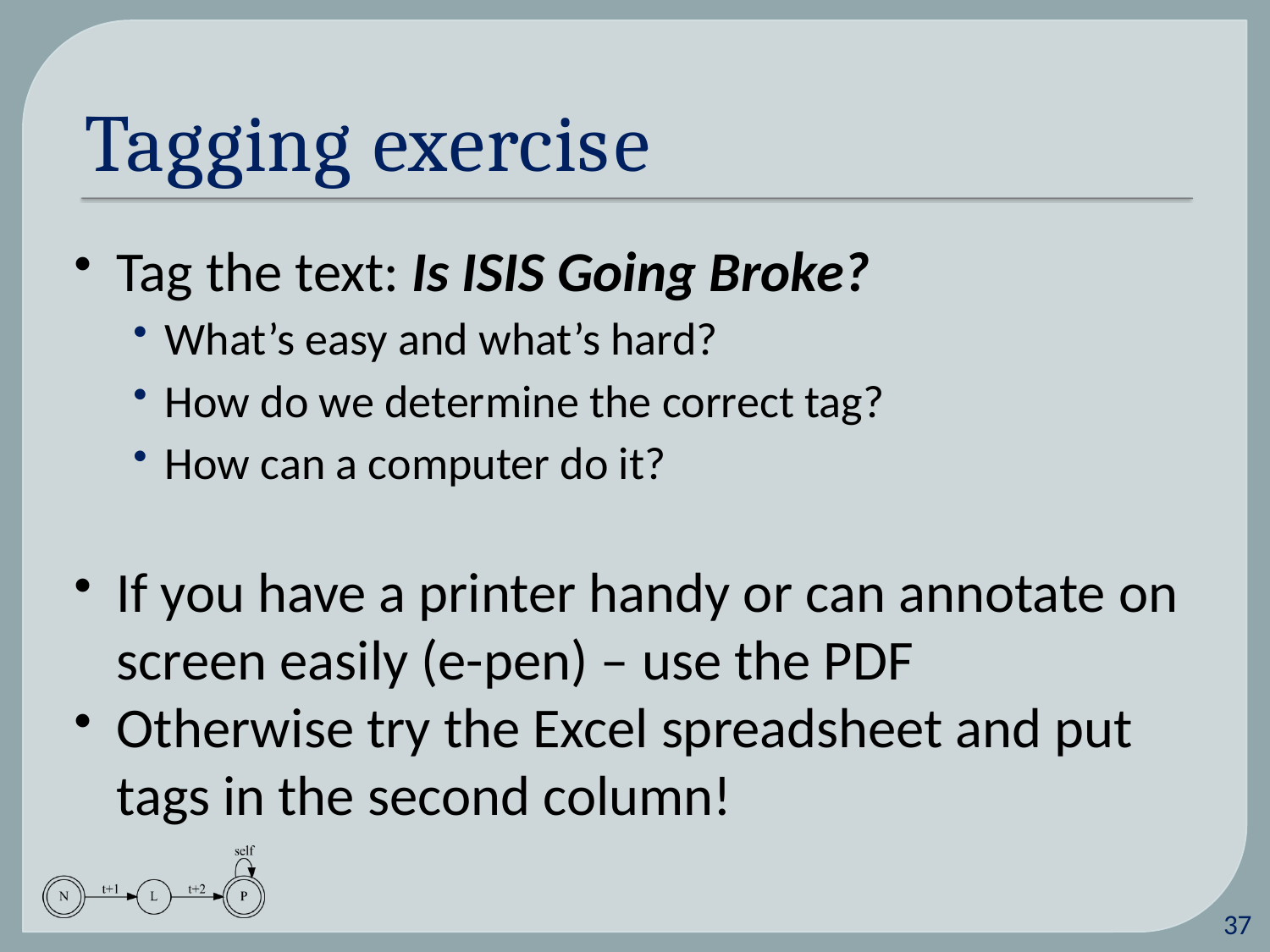

# Tagging exercise
Tag the text: Is ISIS Going Broke?
What’s easy and what’s hard?
How do we determine the correct tag?
How can a computer do it?

If you have a printer handy or can annotate on screen easily (e-pen) – use the PDF
Otherwise try the Excel spreadsheet and put tags in the second column!

37